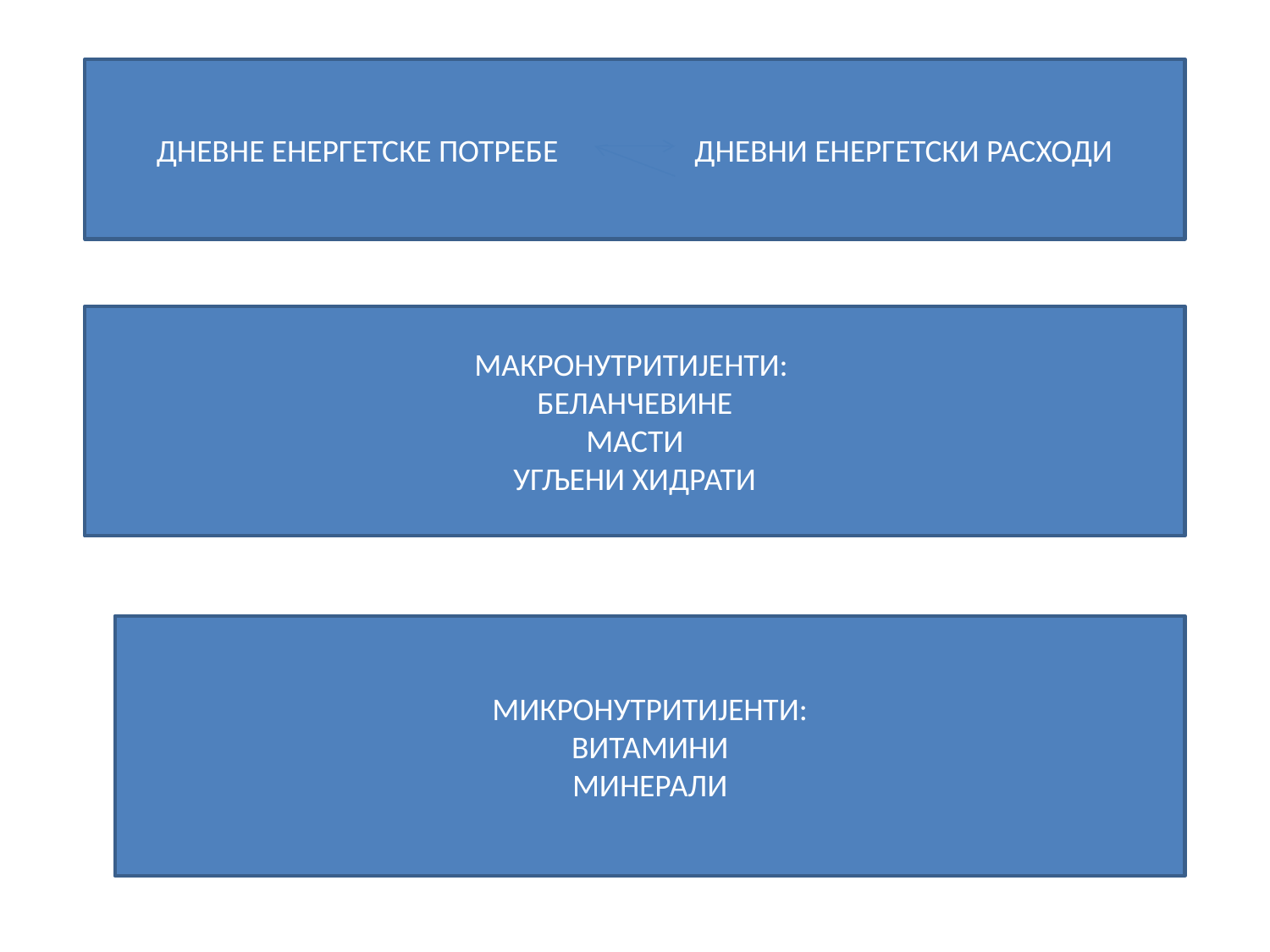

ДНЕВНЕ ЕНЕРГЕТСКЕ ПОТРЕБЕ                   ДНЕВНИ ЕНЕРГЕТСКИ РАСХОДИ
МАКРОНУТРИТИЈЕНТИ:
БЕЛАНЧЕВИНЕ
МАСТИ
УГЉЕНИ ХИДРАТИ
МИКРОНУТРИТИЈЕНТИ:
ВИТАМИНИ
МИНЕРАЛИ